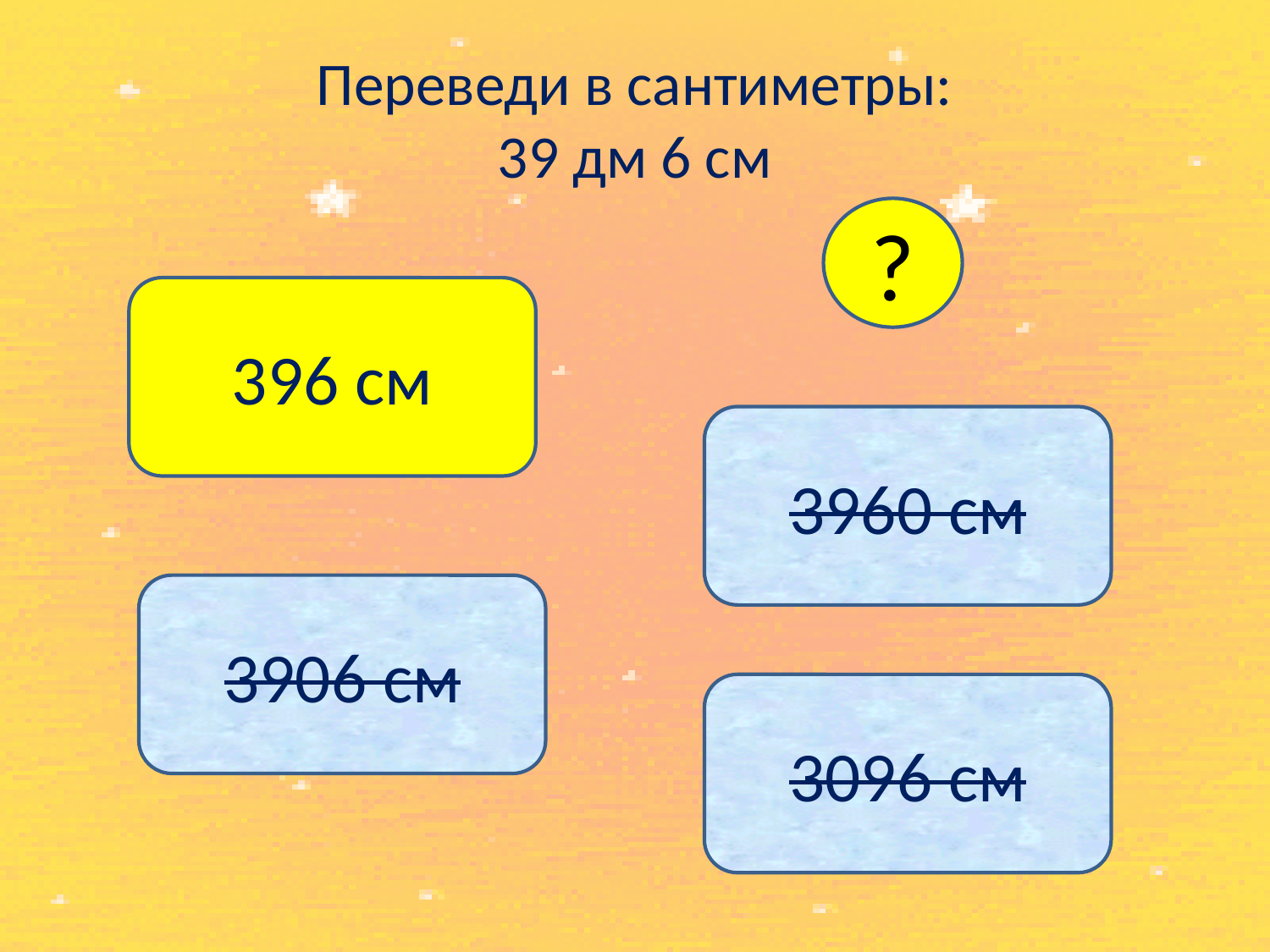

# Переведи в сантиметры: 39 дм 6 см
?
396 см
3960 см
3906 см
3096 см